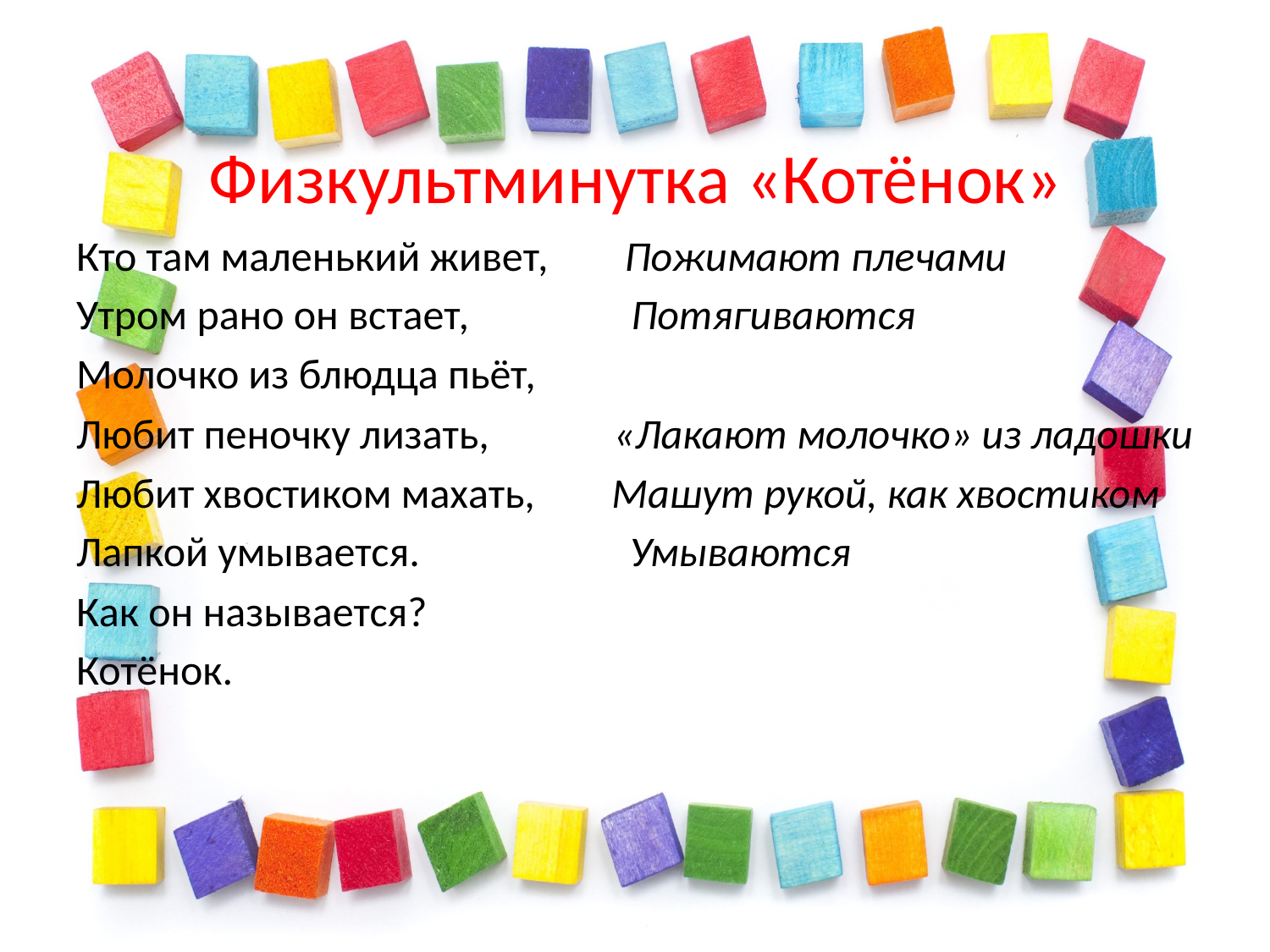

# Физкультминутка «Котёнок»
Кто там маленький живет,        Пожимают плечами
Утром рано он встает,                 Потягиваются
Молочко из блюдца пьёт,
Любит пеночку лизать,             «Лакают молочко» из ладошки
Любит хвостиком махать,        Машут рукой, как хвостиком
Лапкой умывается.                      Умываются
Как он называется?
Котёнок.